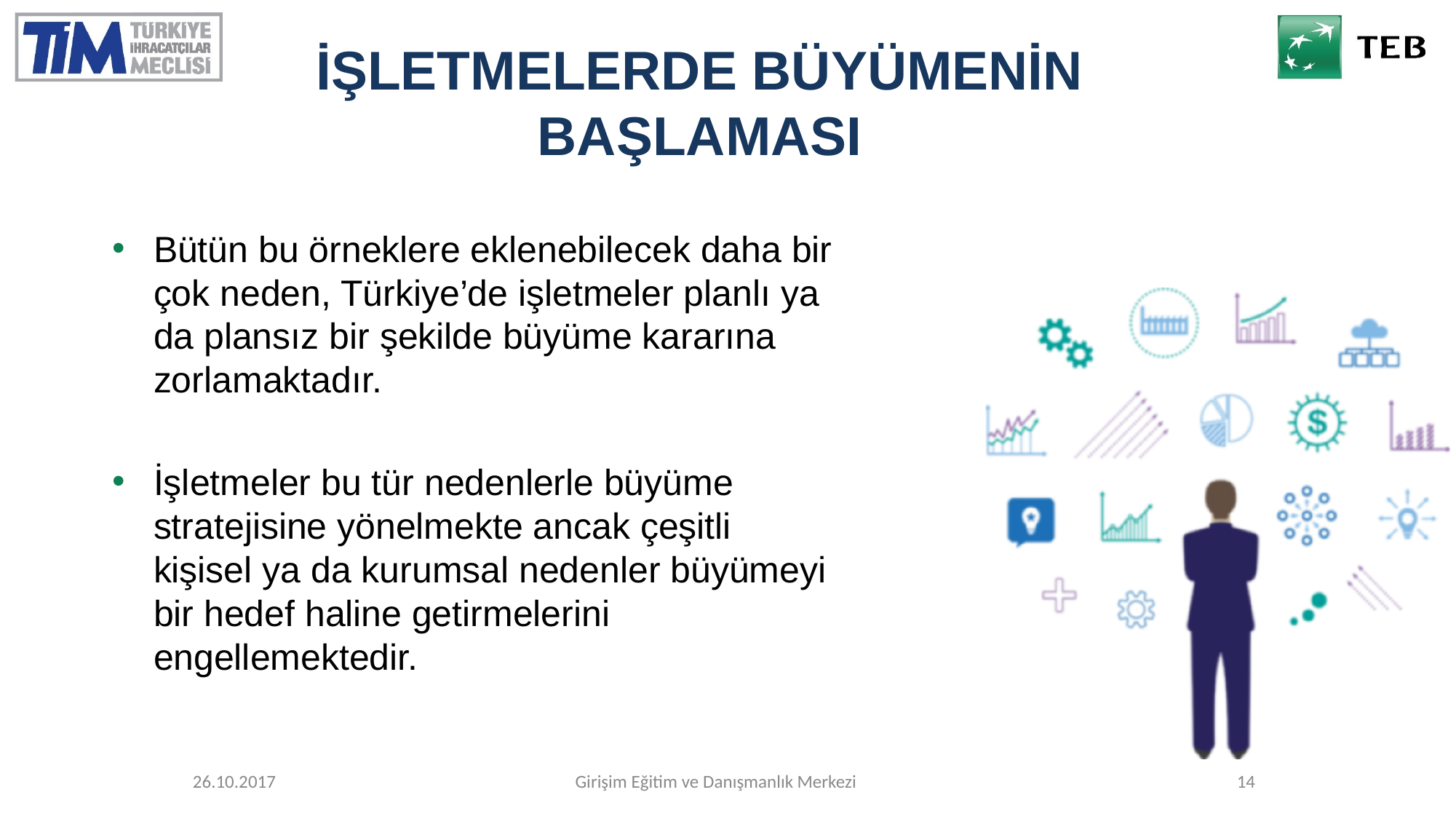

# İŞLETMELERDE BÜYÜMENİN BAŞLAMASI

Bütün bu örneklere eklenebilecek daha bir çok neden, Türkiye’de işletmeler planlı ya da plansız bir şekilde büyüme kararına zorlamaktadır.

İşletmeler bu tür nedenlerle büyüme stratejisine yönelmekte ancak çeşitli kişisel ya da kurumsal nedenler büyümeyi bir hedef haline getirmelerini engellemektedir.

26.10.2017
Girişim Eğitim ve Danışmanlık Merkezi
14